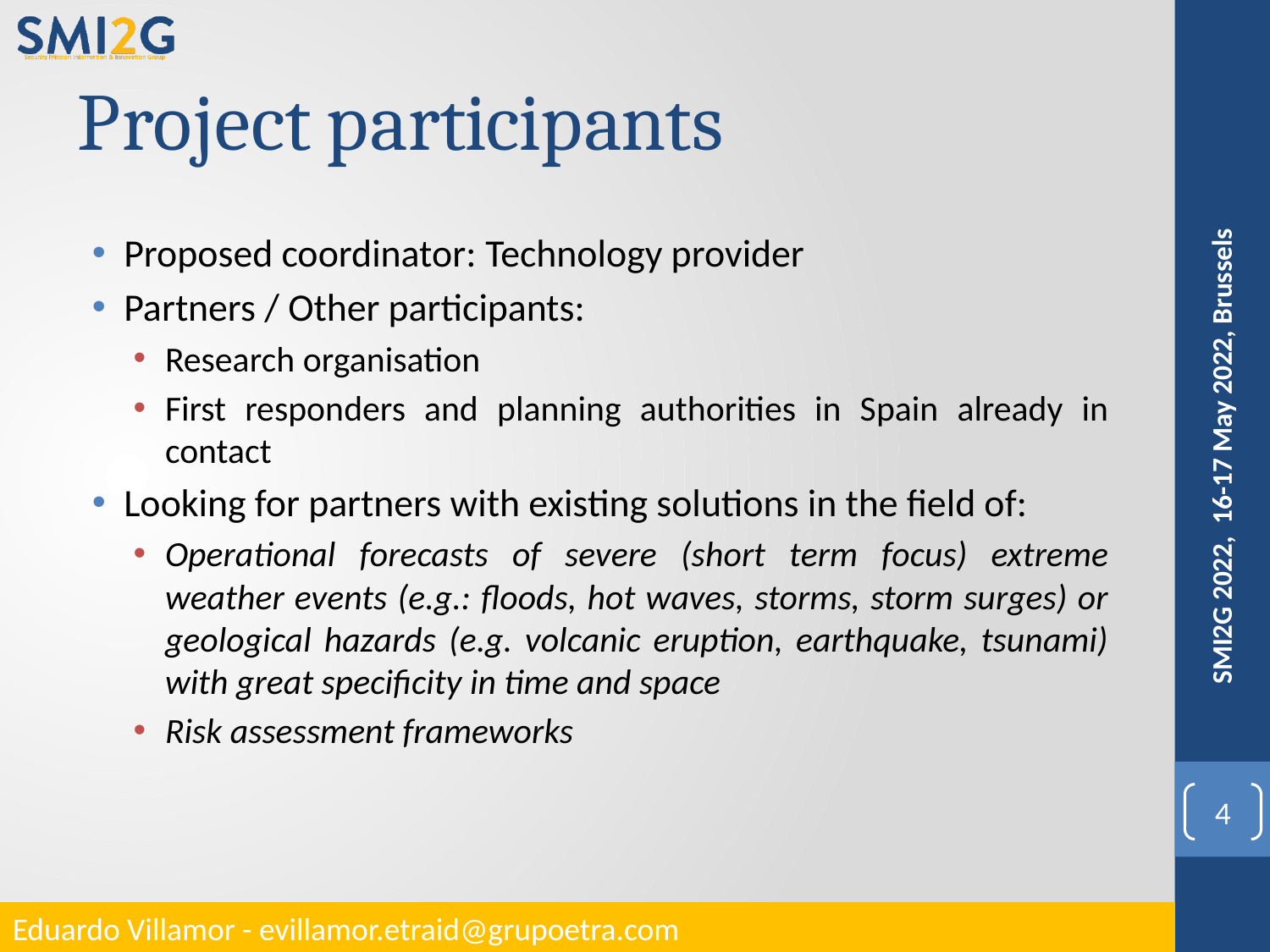

# Project participants
Proposed coordinator: Technology provider
Partners / Other participants:
Research organisation
First responders and planning authorities in Spain already in contact
Looking for partners with existing solutions in the field of:
Operational forecasts of severe (short term focus) extreme weather events (e.g.: floods, hot waves, storms, storm surges) or geological hazards (e.g. volcanic eruption, earthquake, tsunami) with great specificity in time and space
Risk assessment frameworks

SMI2G 2022,  16-17 May 2022, Brussels
4
Eduardo Villamor - evillamor.etraid@grupoetra.com